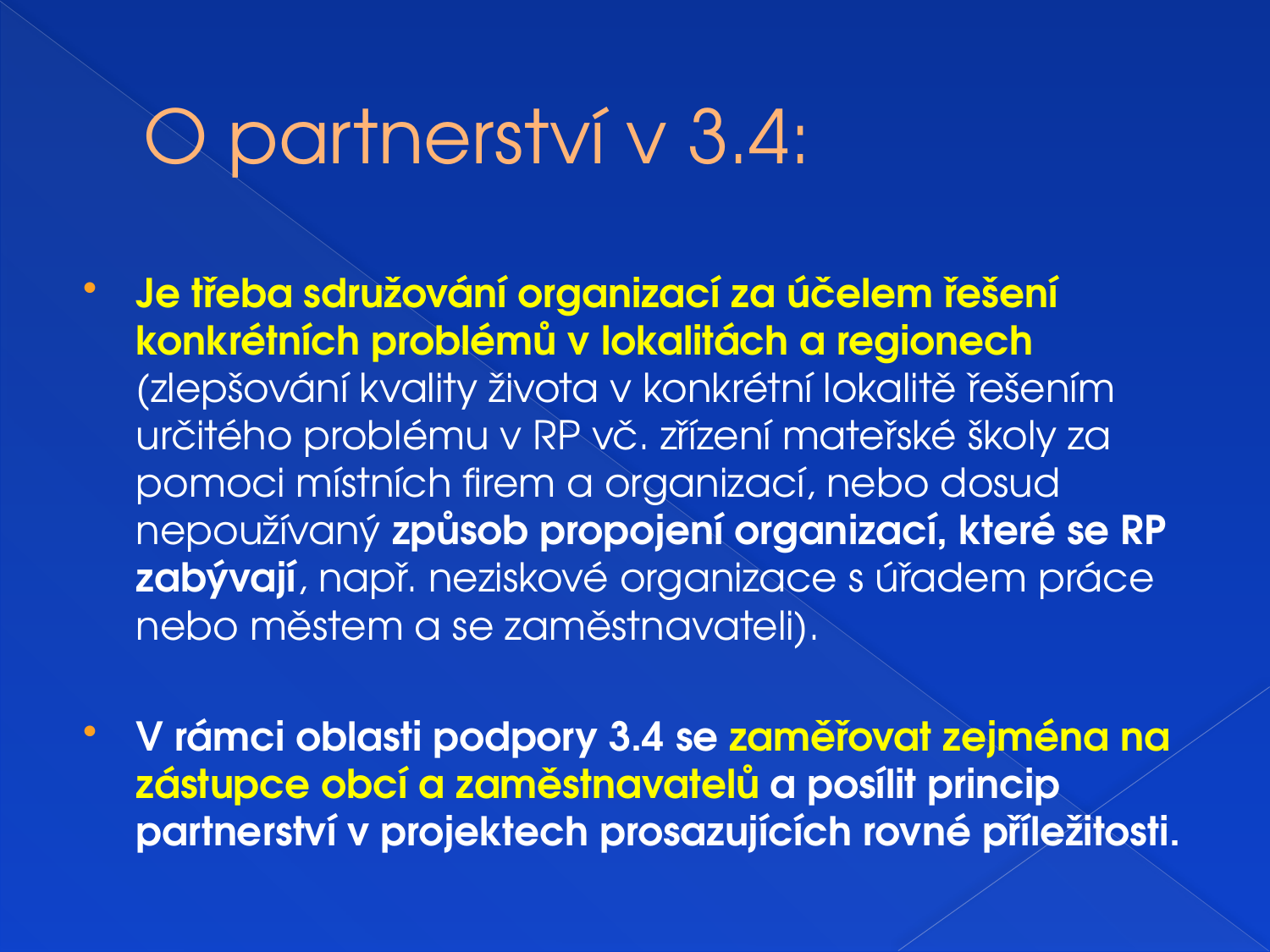

# O partnerství v 3.4:
Je třeba sdružování organizací za účelem řešení konkrétních problémů v lokalitách a regionech (zlepšování kvality života v konkrétní lokalitě řešením určitého problému v RP vč. zřízení mateřské školy za pomoci místních firem a organizací, nebo dosud nepoužívaný způsob propojení organizací, které se RP zabývají, např. neziskové organizace s úřadem práce nebo městem a se zaměstnavateli).

V rámci oblasti podpory 3.4 se zaměřovat zejména na zástupce obcí a zaměstnavatelů a posílit princip partnerství v projektech prosazujících rovné příležitosti.